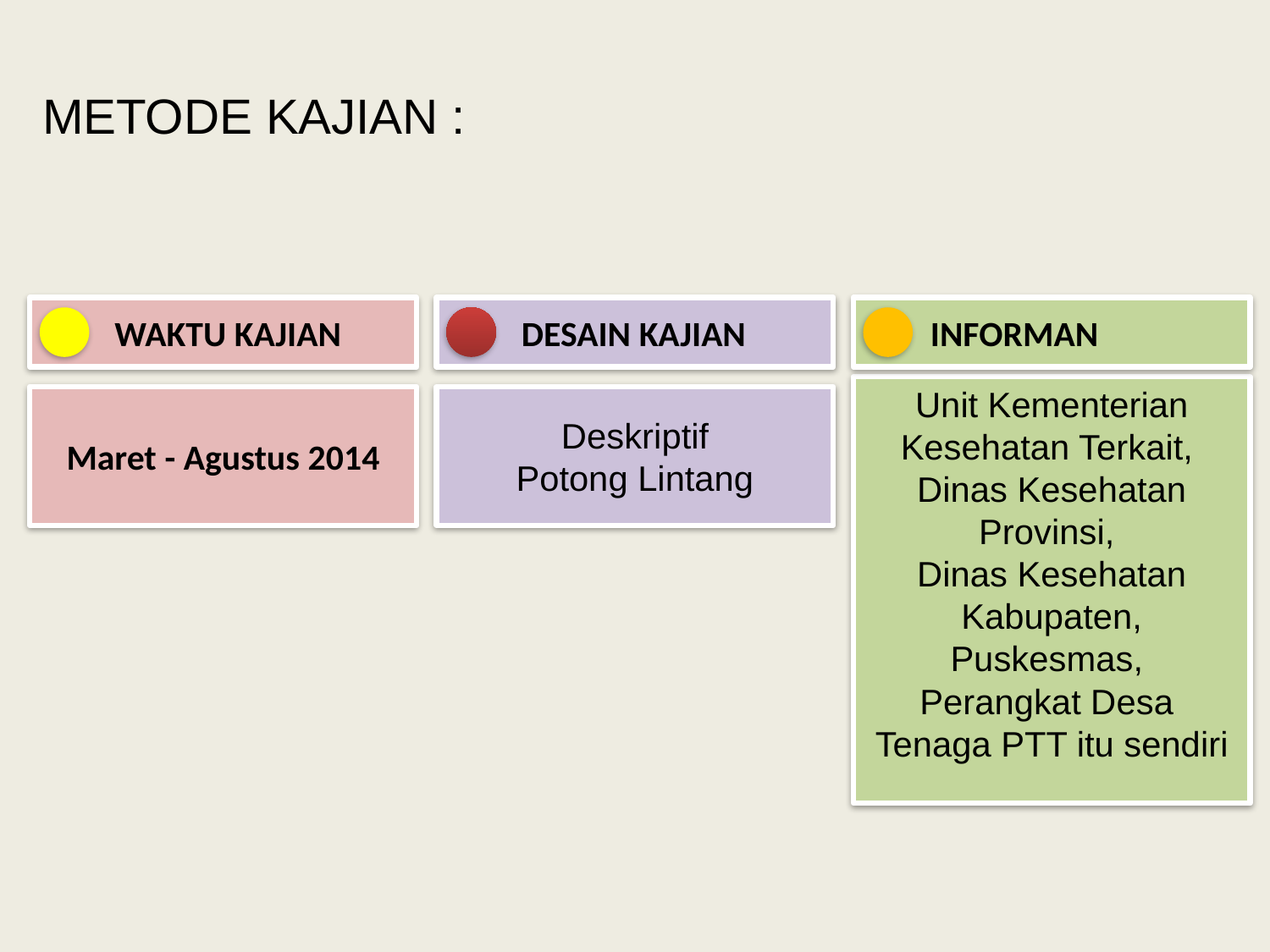

# METODE KAJIAN :
         WAKTU KAJIAN

Maret - Agustus 2014
         DESAIN KAJIAN

Deskriptif
Potong Lintang
         INFORMAN

Unit Kementerian Kesehatan Terkait,
Dinas Kesehatan Provinsi,
Dinas Kesehatan Kabupaten, Puskesmas,
Perangkat Desa
Tenaga PTT itu sendiri